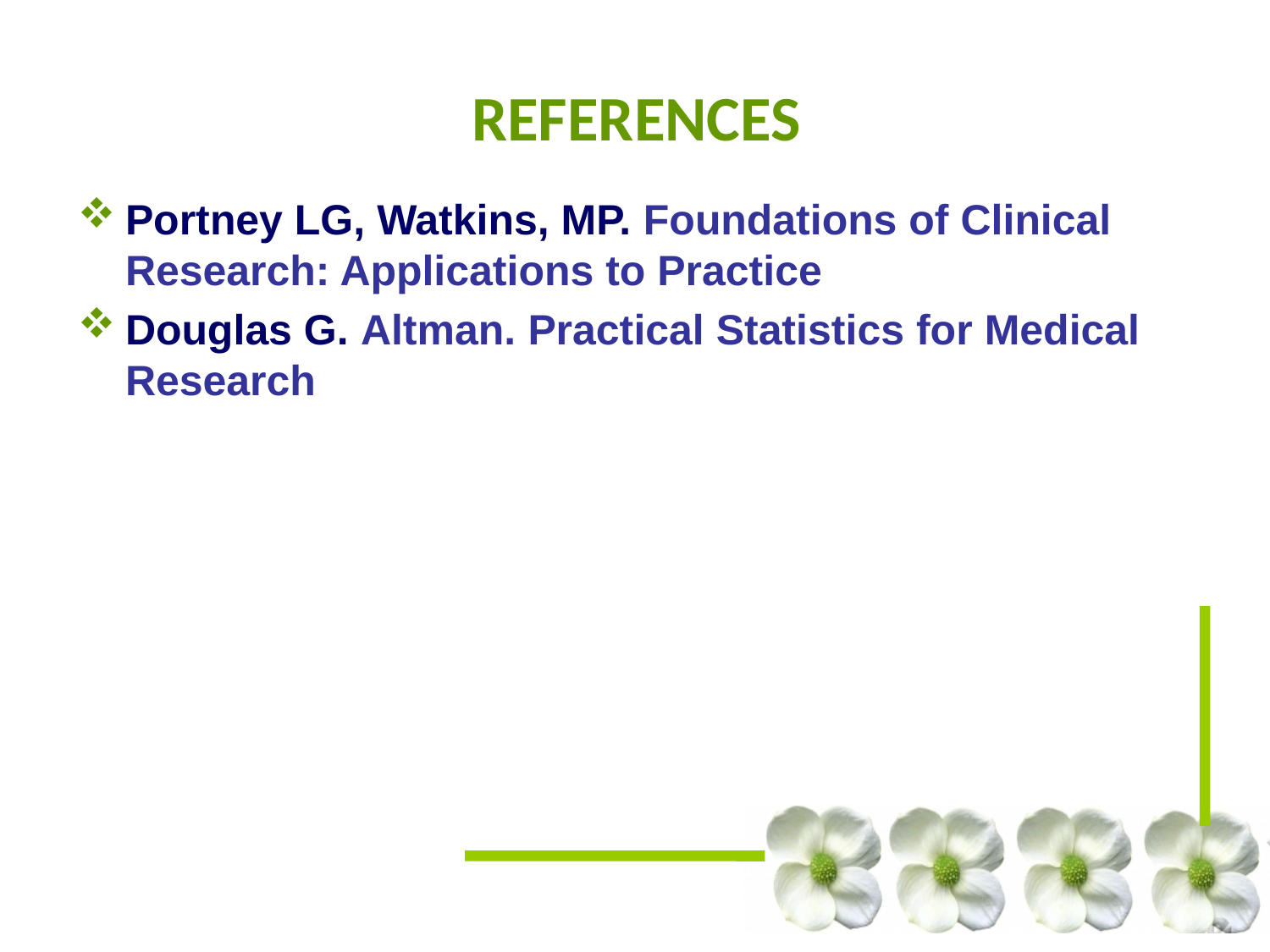

# REFERENCES
Portney LG, Watkins, MP. Foundations of Clinical Research: Applications to Practice
Douglas G. Altman. Practical Statistics for Medical Research